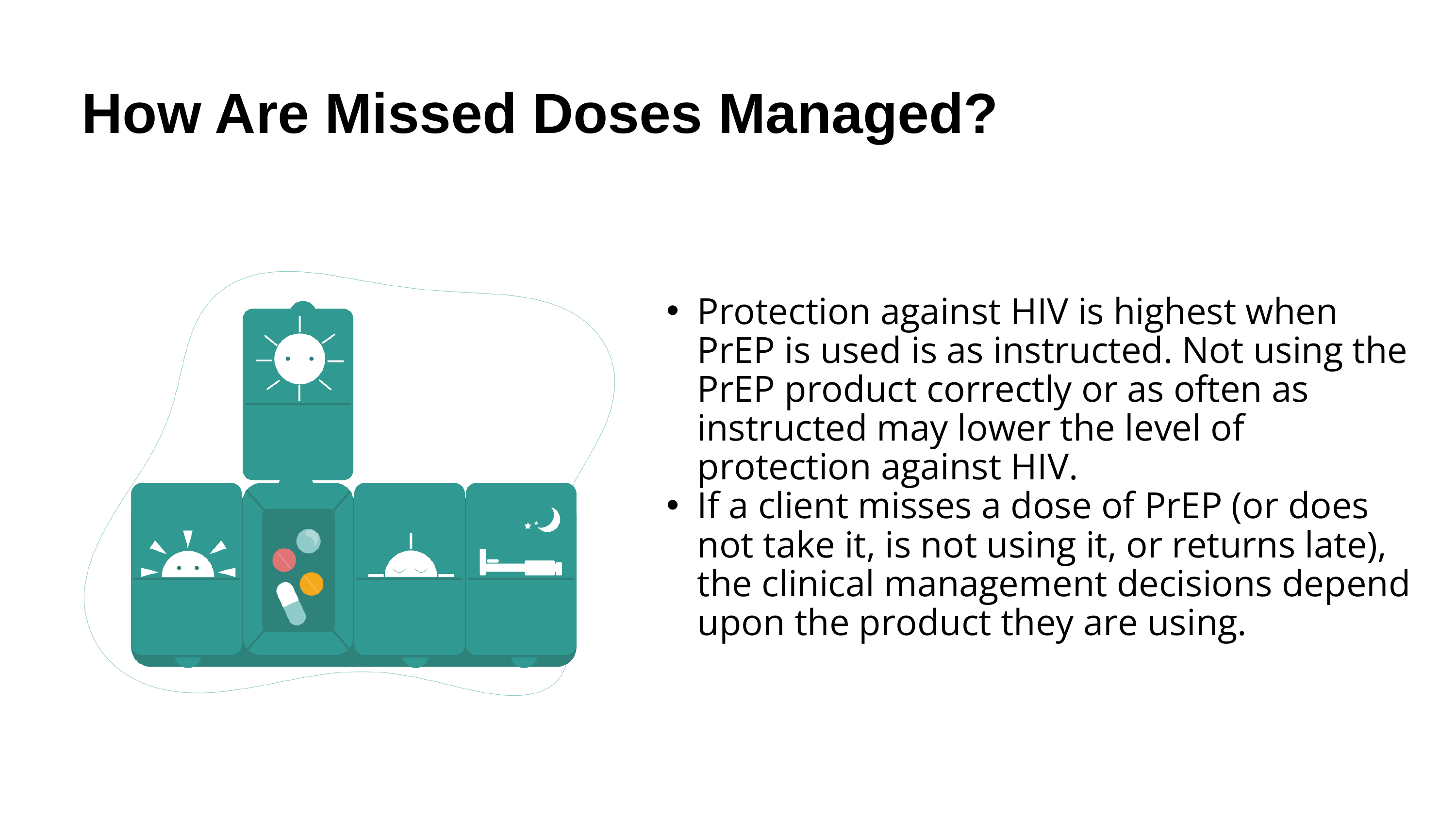

How Are Missed Doses Managed?

Protection against HIV is highest when PrEP is used is as instructed. Not using the PrEP product correctly or as often as instructed may lower the level of protection against HIV.
If a client misses a dose of PrEP (or does not take it, is not using it, or returns late), the clinical management decisions depend upon the product they are using.